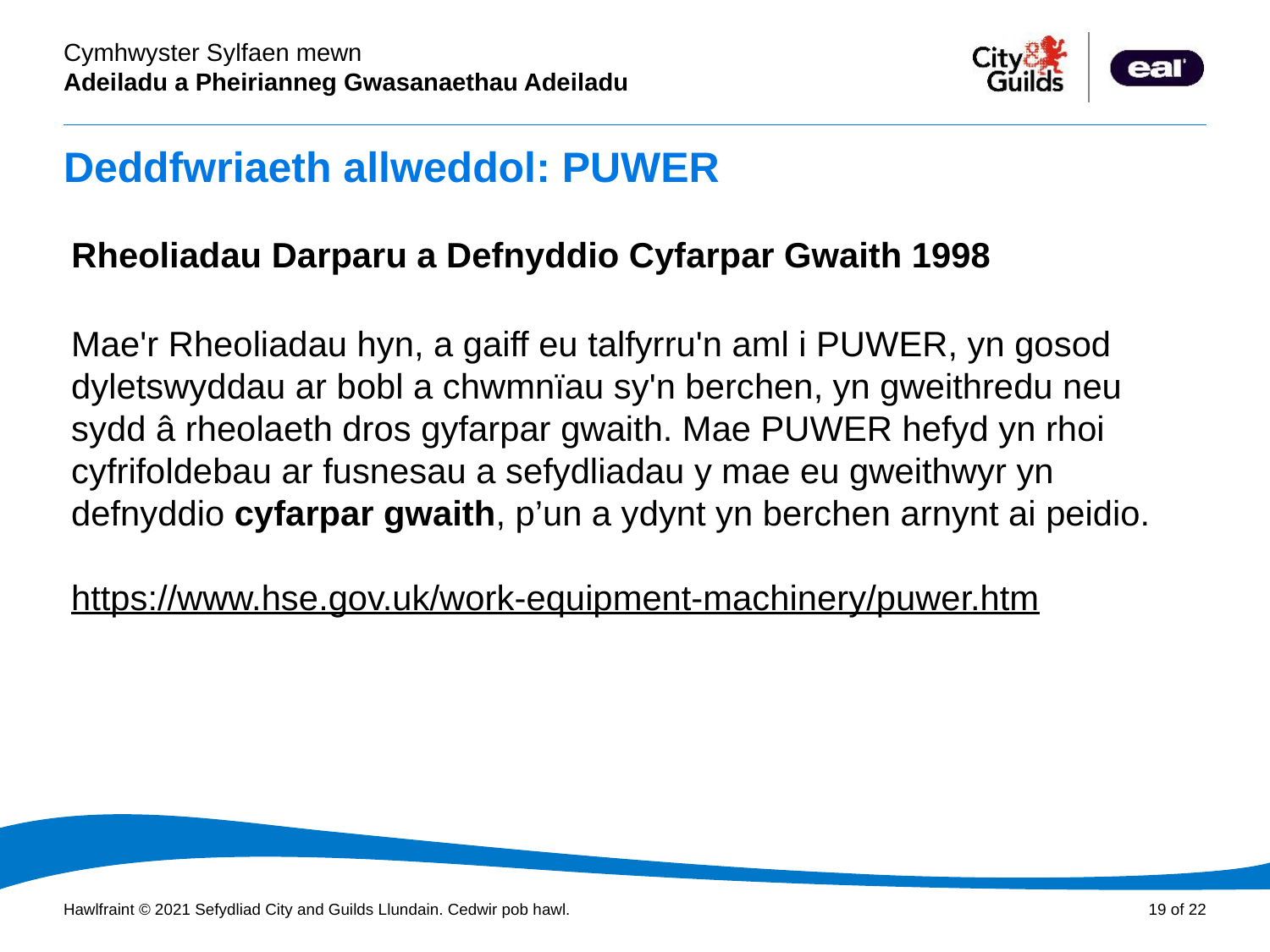

# Deddfwriaeth allweddol: PUWER
Rheoliadau Darparu a Defnyddio Cyfarpar Gwaith 1998
Mae'r Rheoliadau hyn, a gaiff eu talfyrru'n aml i PUWER, yn gosod dyletswyddau ar bobl a chwmnïau sy'n berchen, yn gweithredu neu sydd â rheolaeth dros gyfarpar gwaith. Mae PUWER hefyd yn rhoi cyfrifoldebau ar fusnesau a sefydliadau y mae eu gweithwyr yn defnyddio cyfarpar gwaith, p’un a ydynt yn berchen arnynt ai peidio.

https://www.hse.gov.uk/work-equipment-machinery/puwer.htm